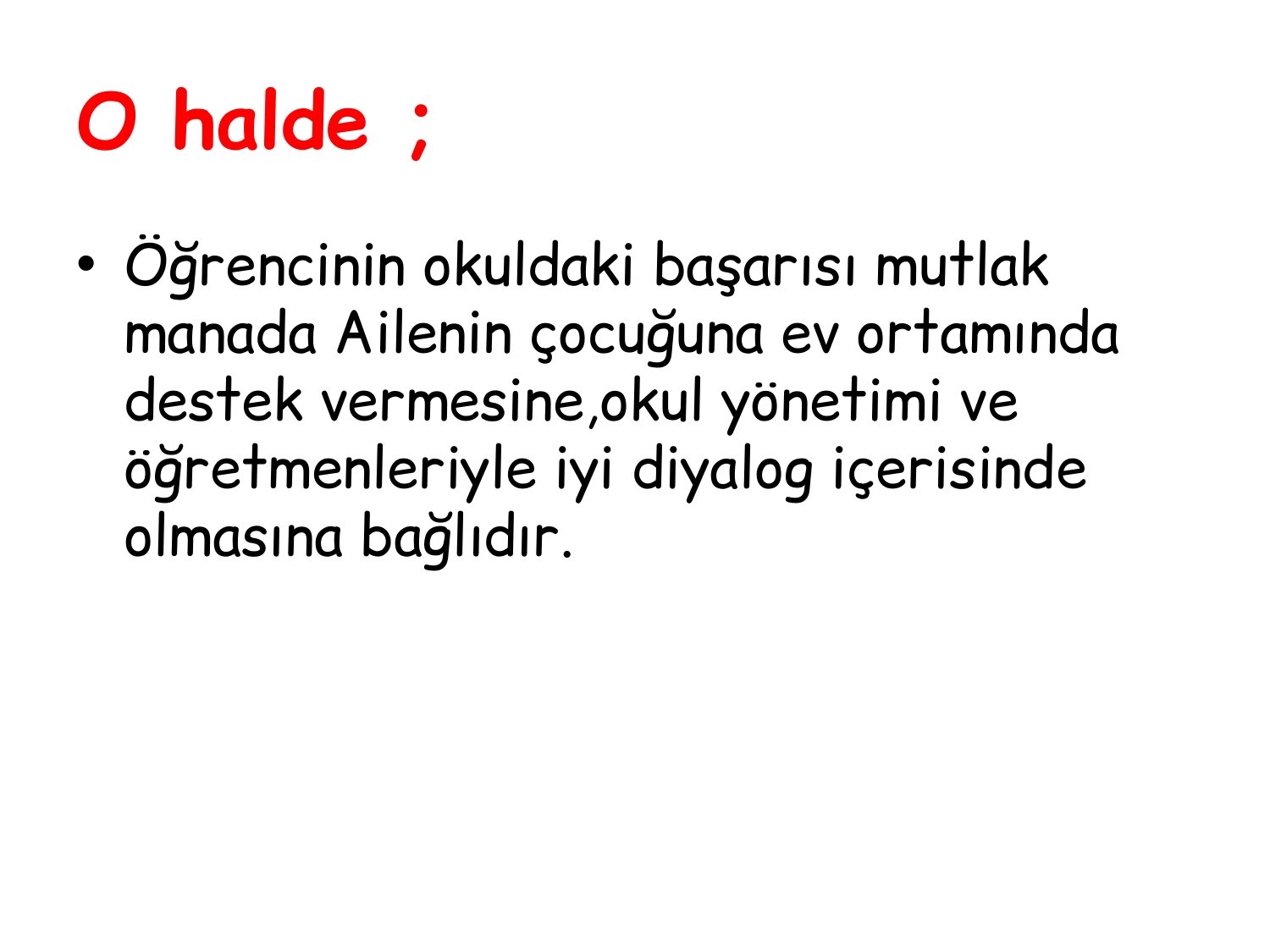

# O halde ;
Öğrencinin okuldaki başarısı mutlak manada Ailenin çocuğuna ev ortamında  destek vermesine,okul yönetimi ve öğretmenleriyle iyi diyalog içerisinde olmasına bağlıdır.